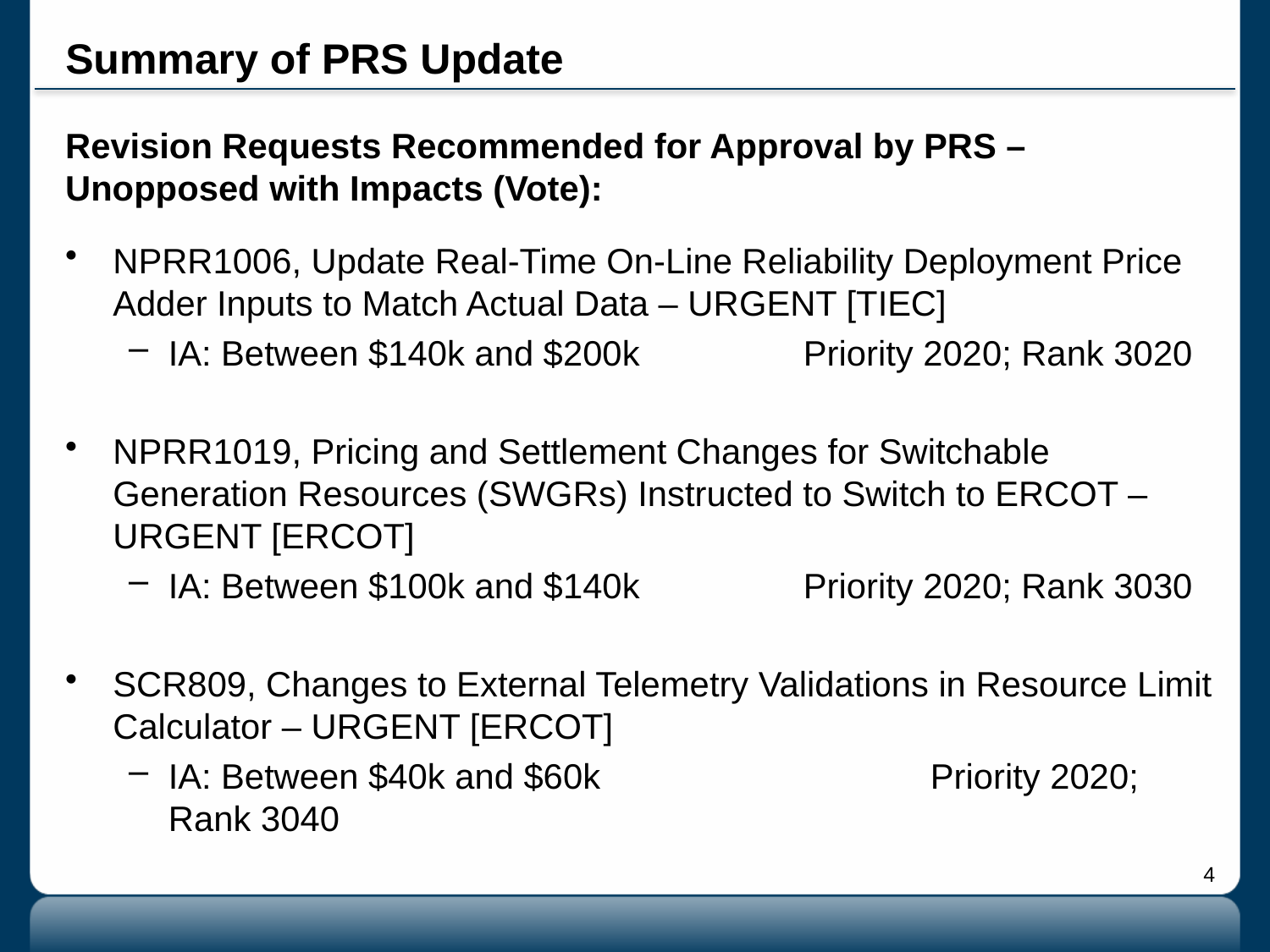

# Summary of PRS Update
Revision Requests Recommended for Approval by PRS – Unopposed with Impacts (Vote):

NPRR1006, Update Real-Time On-Line Reliability Deployment Price Adder Inputs to Match Actual Data – URGENT [TIEC]
IA: Between $140k and $200k		Priority 2020; Rank 3020

NPRR1019, Pricing and Settlement Changes for Switchable Generation Resources (SWGRs) Instructed to Switch to ERCOT – URGENT [ERCOT]
IA: Between $100k and $140k		Priority 2020; Rank 3030

SCR809, Changes to External Telemetry Validations in Resource Limit Calculator – URGENT [ERCOT]
IA: Between $40k and $60k			Priority 2020; Rank 3040